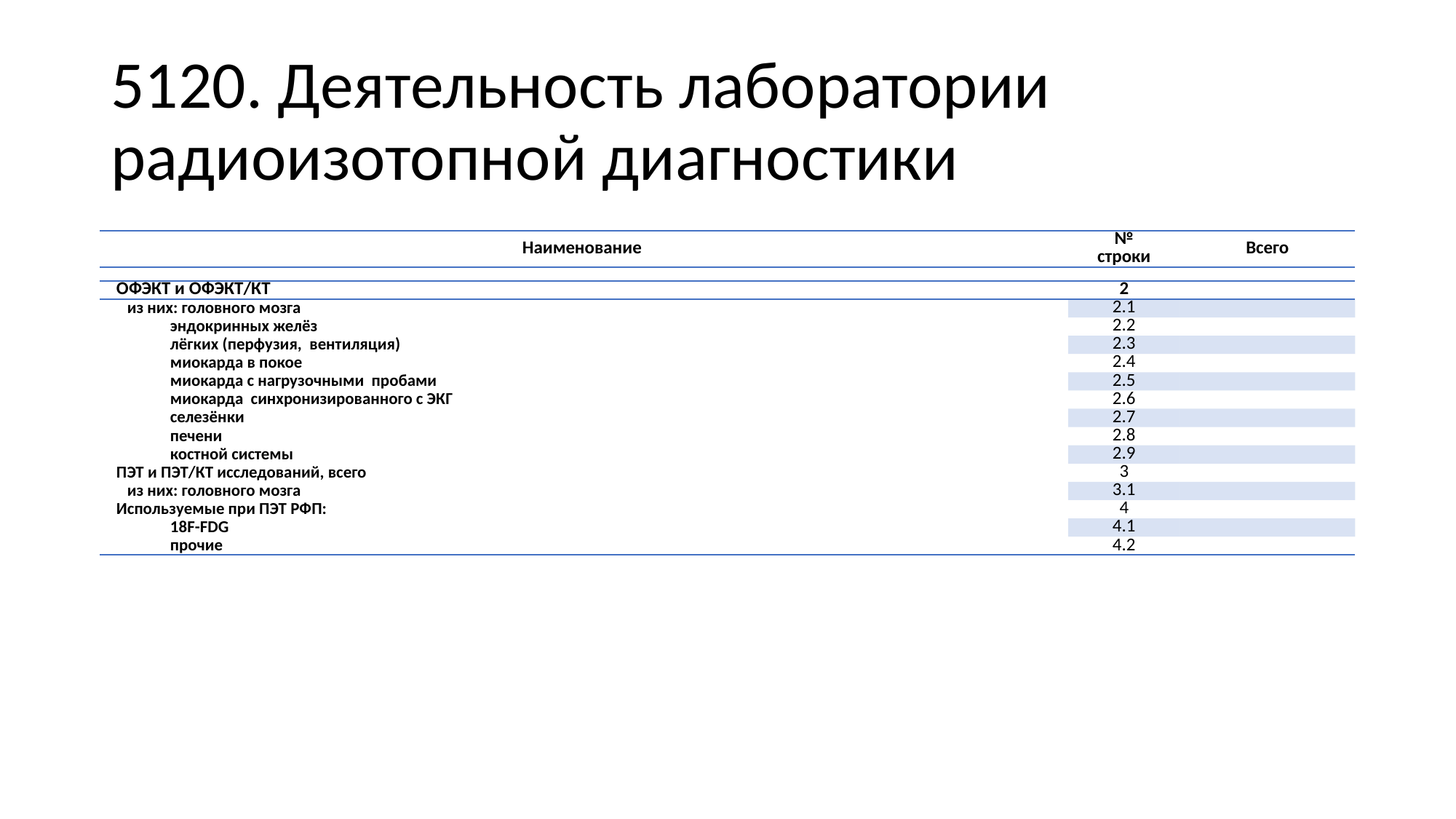

# 5120. Деятельность лаборатории радиоизотопной диагностики
| Наименование | № строки | Всего |
| --- | --- | --- |
| ОФЭКТ и ОФЭКТ/КТ | 2 |  |
| --- | --- | --- |
| из них: головного мозга | 2.1 |  |
| эндокринных желёз | 2.2 |  |
| лёгких (перфузия, вентиляция) | 2.3 |  |
| миокарда в покое | 2.4 |  |
| миокарда с нагрузочными пробами | 2.5 |  |
| миокарда синхронизированного с ЭКГ | 2.6 |  |
| селезёнки | 2.7 |  |
| печени | 2.8 |  |
| костной системы | 2.9 |  |
| ПЭТ и ПЭТ/КТ исследований, всего | 3 |  |
| из них: головного мозга | 3.1 |  |
| Используемые при ПЭТ РФП: | 4 |  |
| 18F-FDG | 4.1 |  |
| прочие | 4.2 |  |